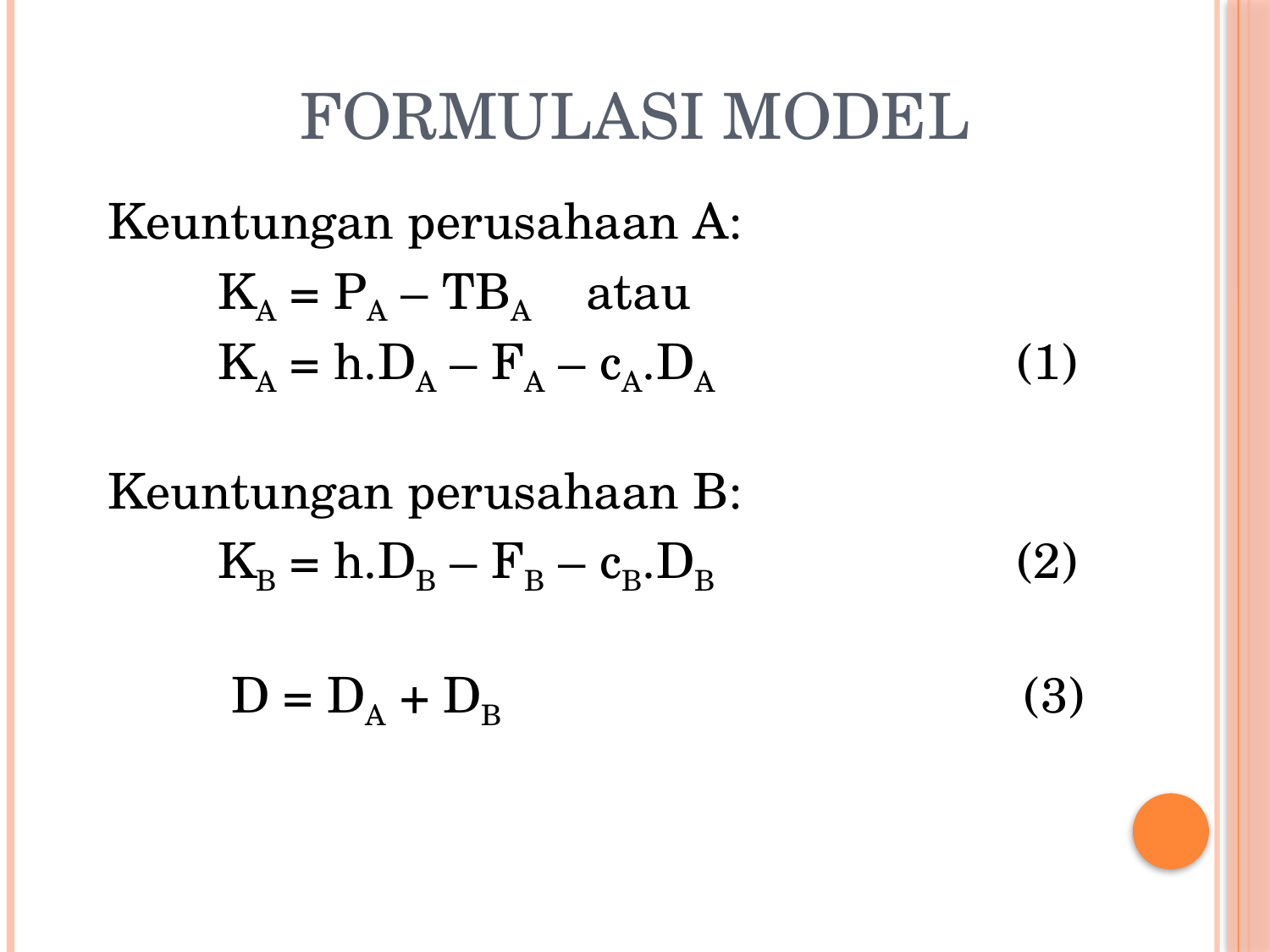

# Formulasi Model
Keuntungan perusahaan A:
        KA = PA – TBA    atau
        KA = h.DA – FA – cA.DA                      (1)

Keuntungan perusahaan B:
        KB = h.DB – FB – cB.DB                      (2)

         D = DA + DB                                      (3)